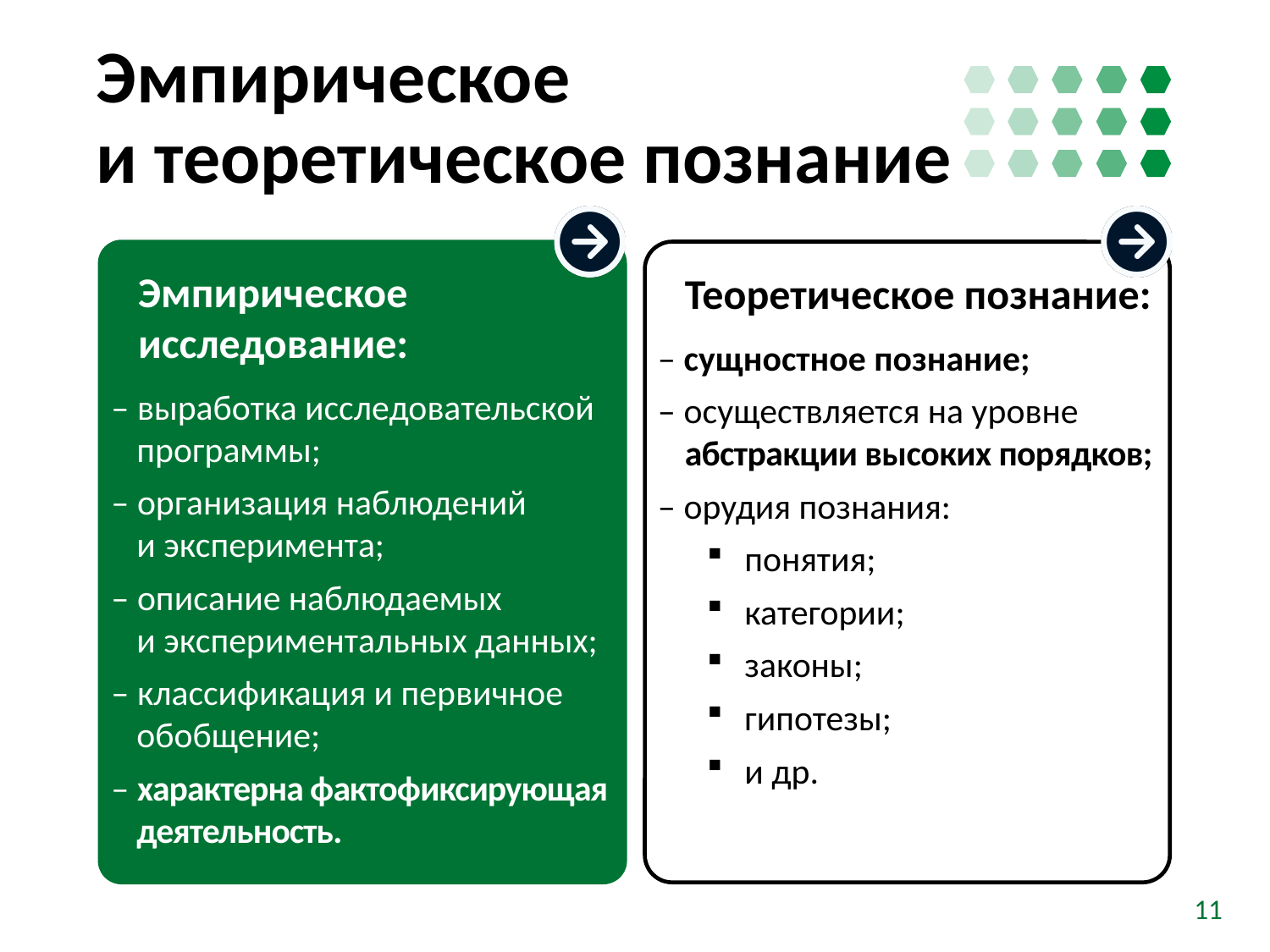

# Эмпирическое и теоретическое познание

Теоретическое познание:
‒ сущностное познание;
‒ осуществляется на уровне абстракции высоких порядков;
‒ орудия познания:
понятия;
категории;
законы;
гипотезы;
и др.
Эмпирическое исследование:
‒ выработка исследовательской программы;
‒ организация наблюдений
и эксперимента;
‒ описание наблюдаемых
и экспериментальных данных;
‒ классификация и первичное обобщение;
‒ характерна фактофиксирующая деятельность.
11